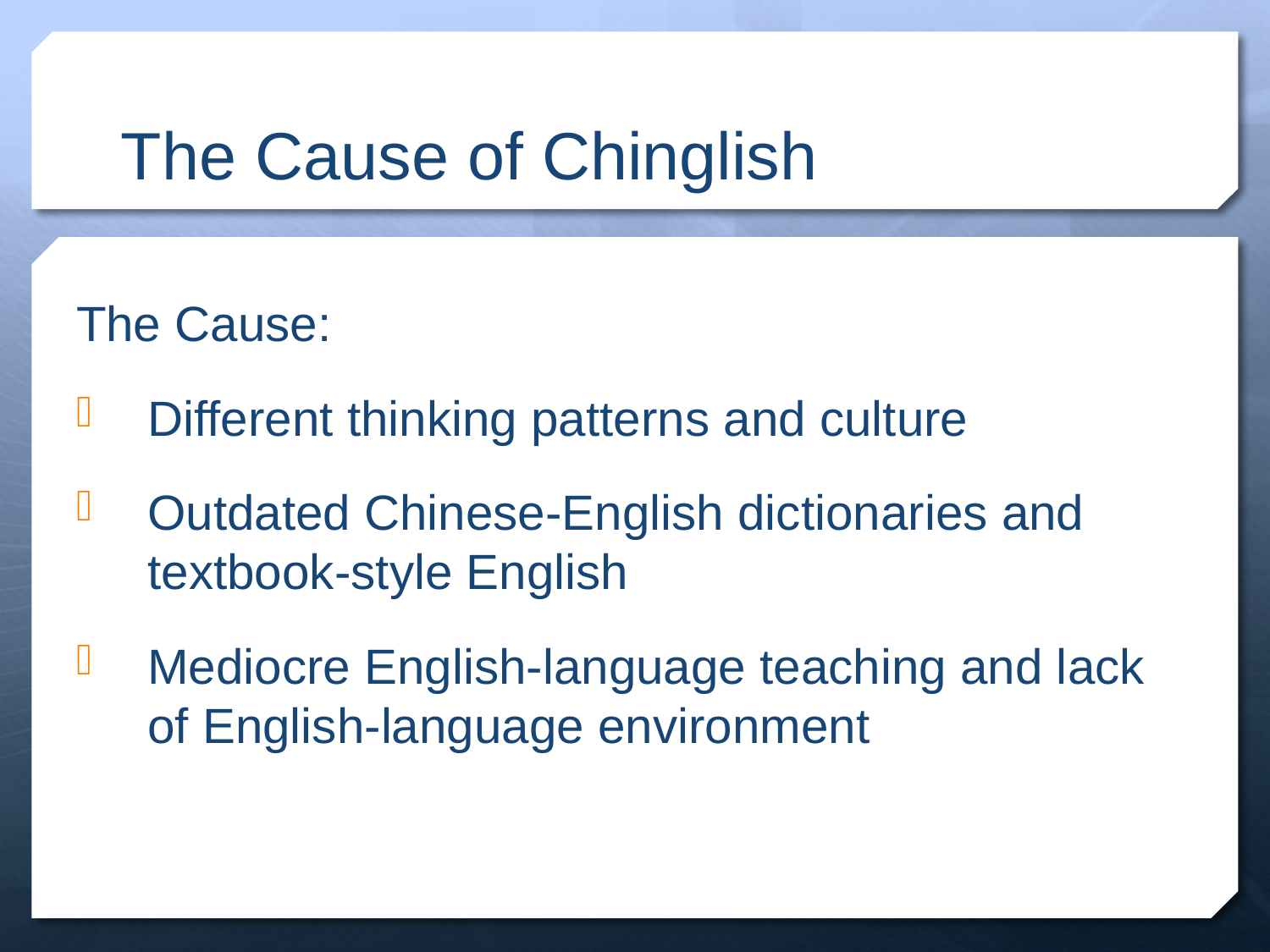

# The Cause of Chinglish
The Cause:
Different thinking patterns and culture
Outdated Chinese-English dictionaries and textbook-style English
Mediocre English-language teaching and lack of English-language environment